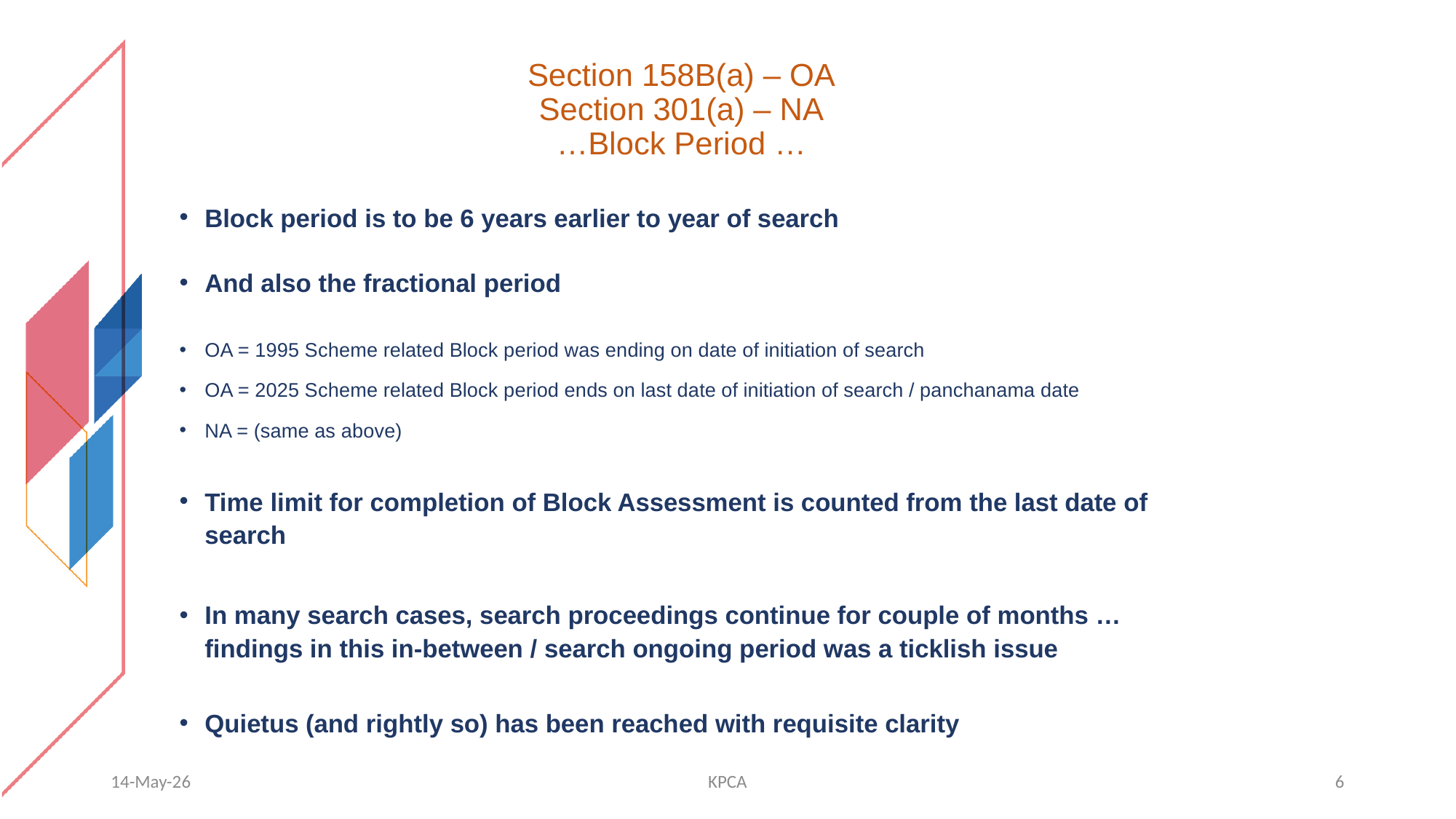

# Section 158B(a) – OA Section 301(a) – NA …Block Period …
Block period is to be 6 years earlier to year of search

And also the fractional period

OA = 1995 Scheme related Block period was ending on date of initiation of search
OA = 2025 Scheme related Block period ends on last date of initiation of search / panchanama date
NA = (same as above)

Time limit for completion of Block Assessment is counted from the last date of search

In many search cases, search proceedings continue for couple of months … findings in this in-between / search ongoing period was a ticklish issue

Quietus (and rightly so) has been reached with requisite clarity

14-May-26
KPCA
6